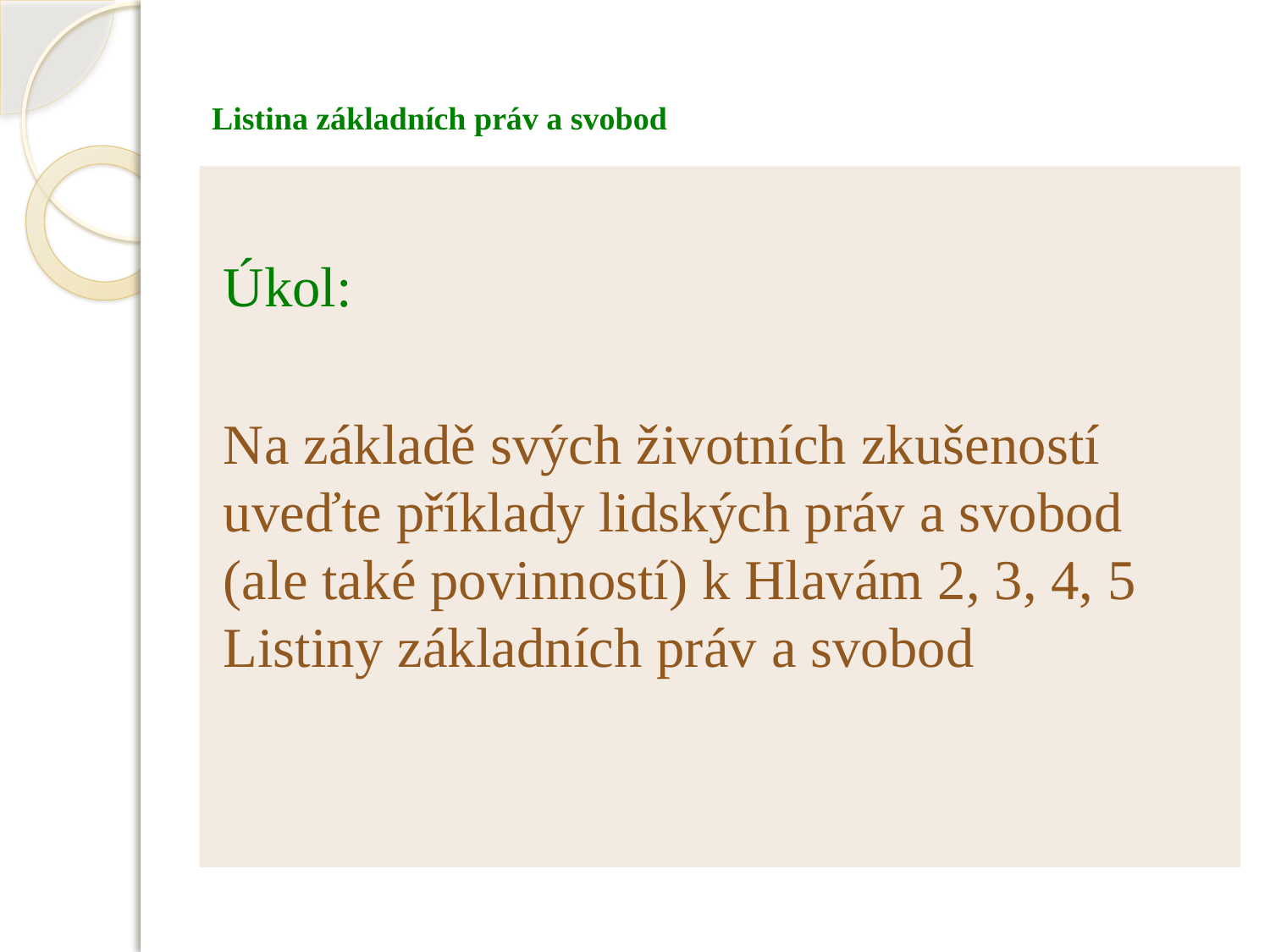

# Listina základních práv a svobod

Úkol:

Na základě svých životních zkušeností uveďte příklady lidských práv a svobod
(ale také povinností) k Hlavám 2, 3, 4, 5 Listiny základních práv a svobod